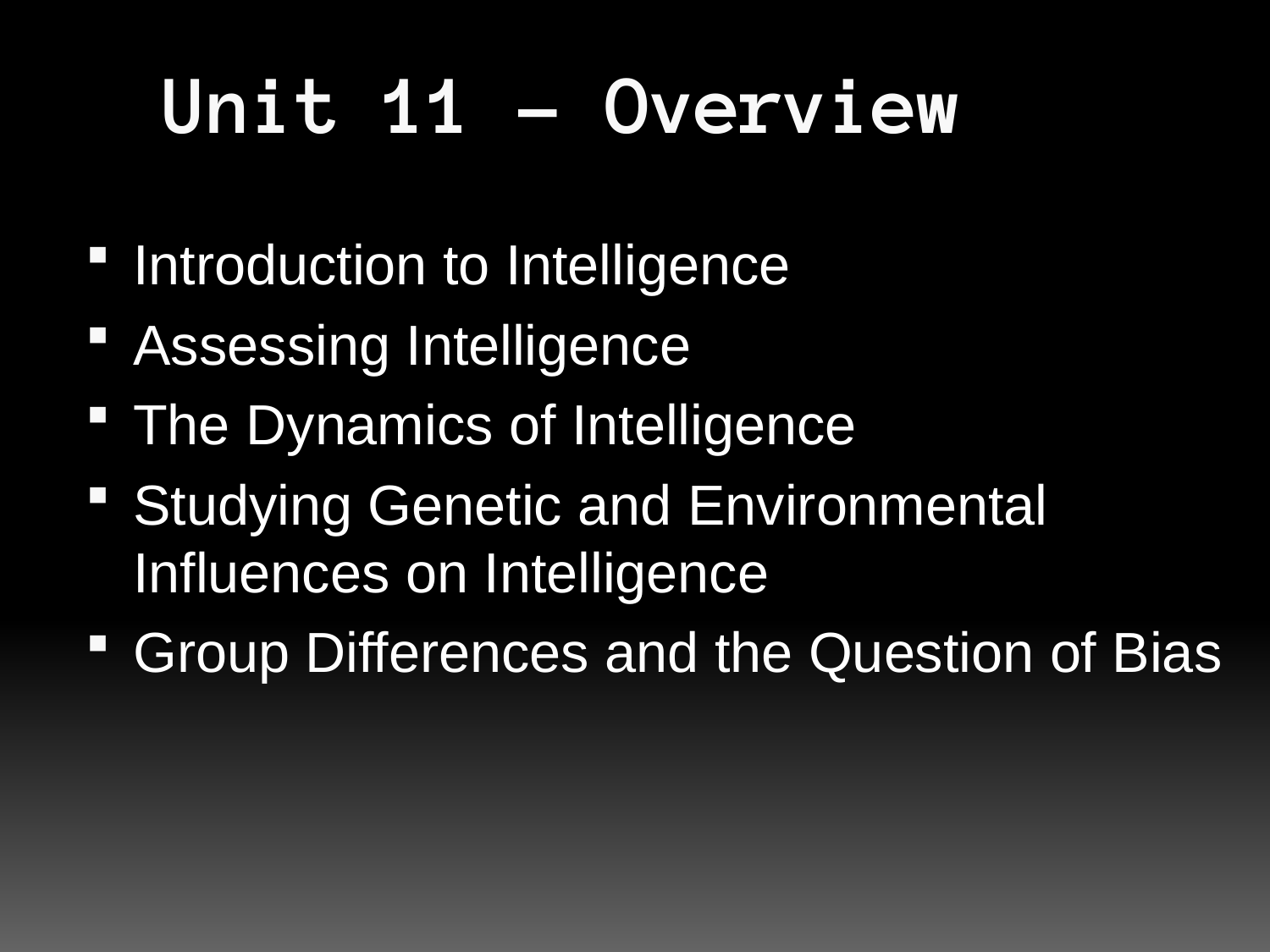

# Unit 11 - Overview
Introduction to Intelligence
Assessing Intelligence
The Dynamics of Intelligence
Studying Genetic and Environmental Influences on Intelligence
Group Differences and the Question of Bias